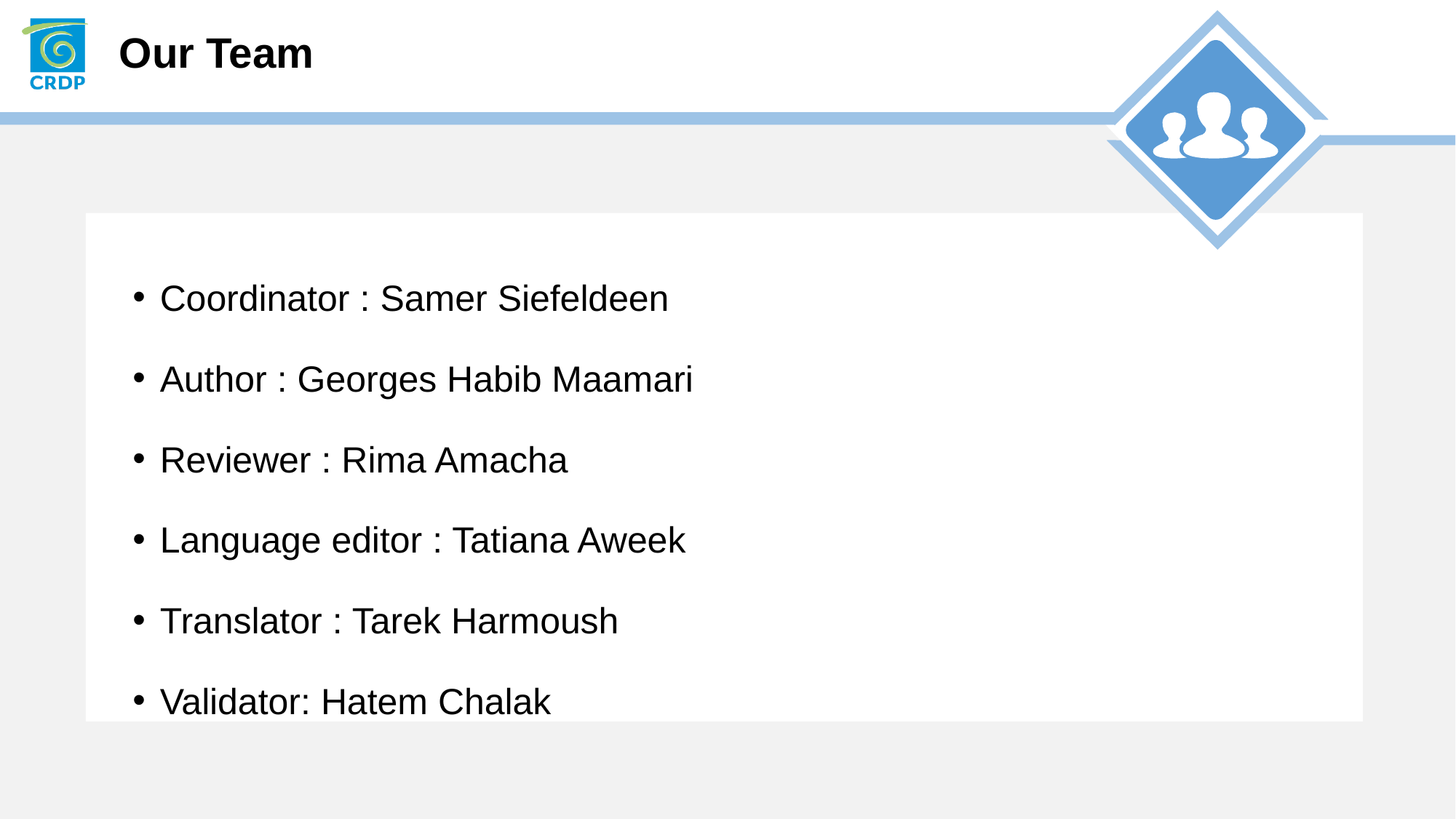

Coordinator : Samer Siefeldeen
Author : Georges Habib Maamari
Reviewer : Rima Amacha
Language editor : Tatiana Aweek
Translator : Tarek Harmoush
Validator: Hatem Chalak